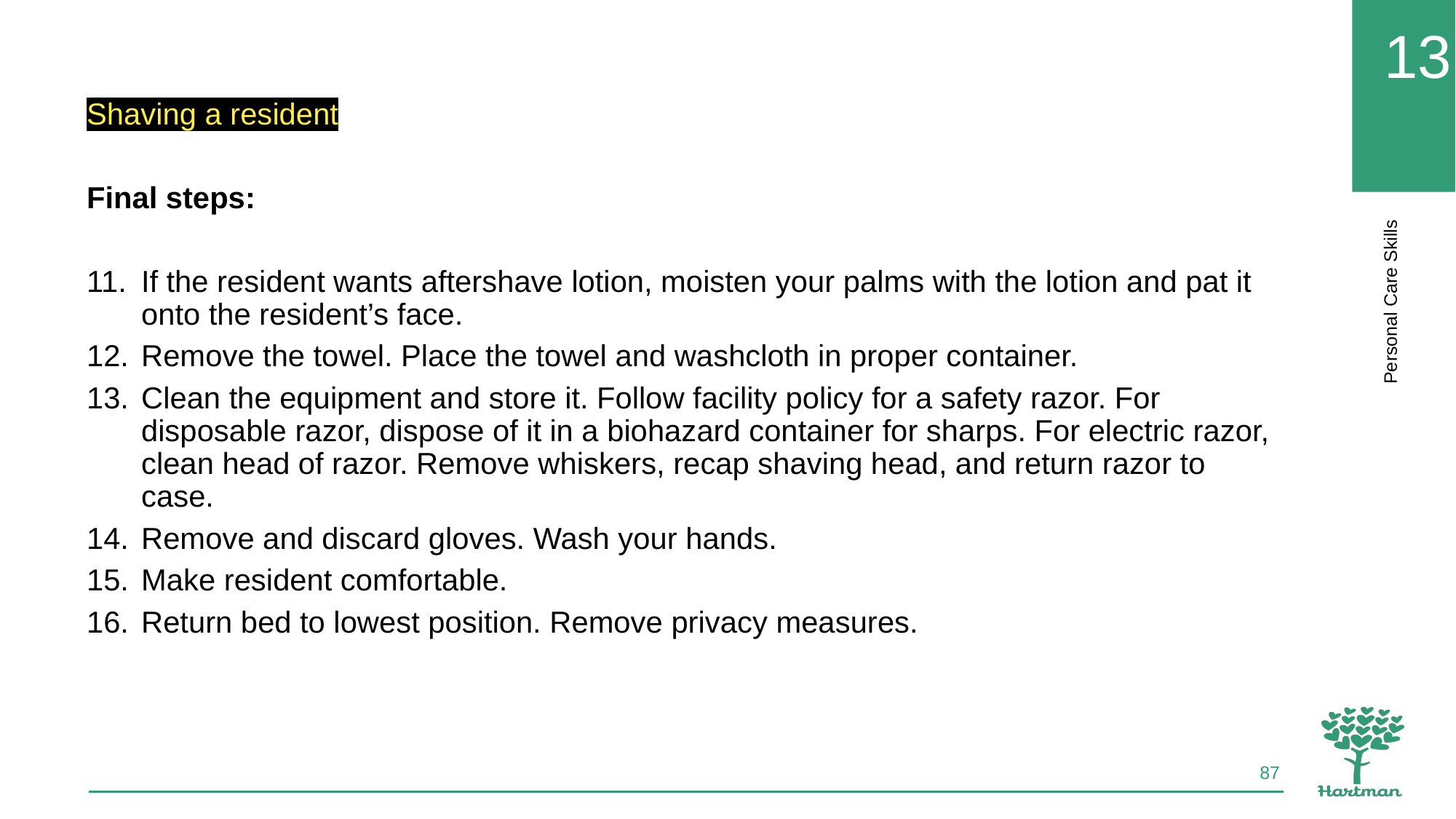

Shaving a resident

Final steps:

If the resident wants aftershave lotion, moisten your palms with the lotion and pat it onto the resident’s face.
Remove the towel. Place the towel and washcloth in proper container.
Clean the equipment and store it. Follow facility policy for a safety razor. For disposable razor, dispose of it in a biohazard container for sharps. For electric razor, clean head of razor. Remove whiskers, recap shaving head, and return razor to case.
Remove and discard gloves. Wash your hands.
Make resident comfortable.
Return bed to lowest position. Remove privacy measures.

87